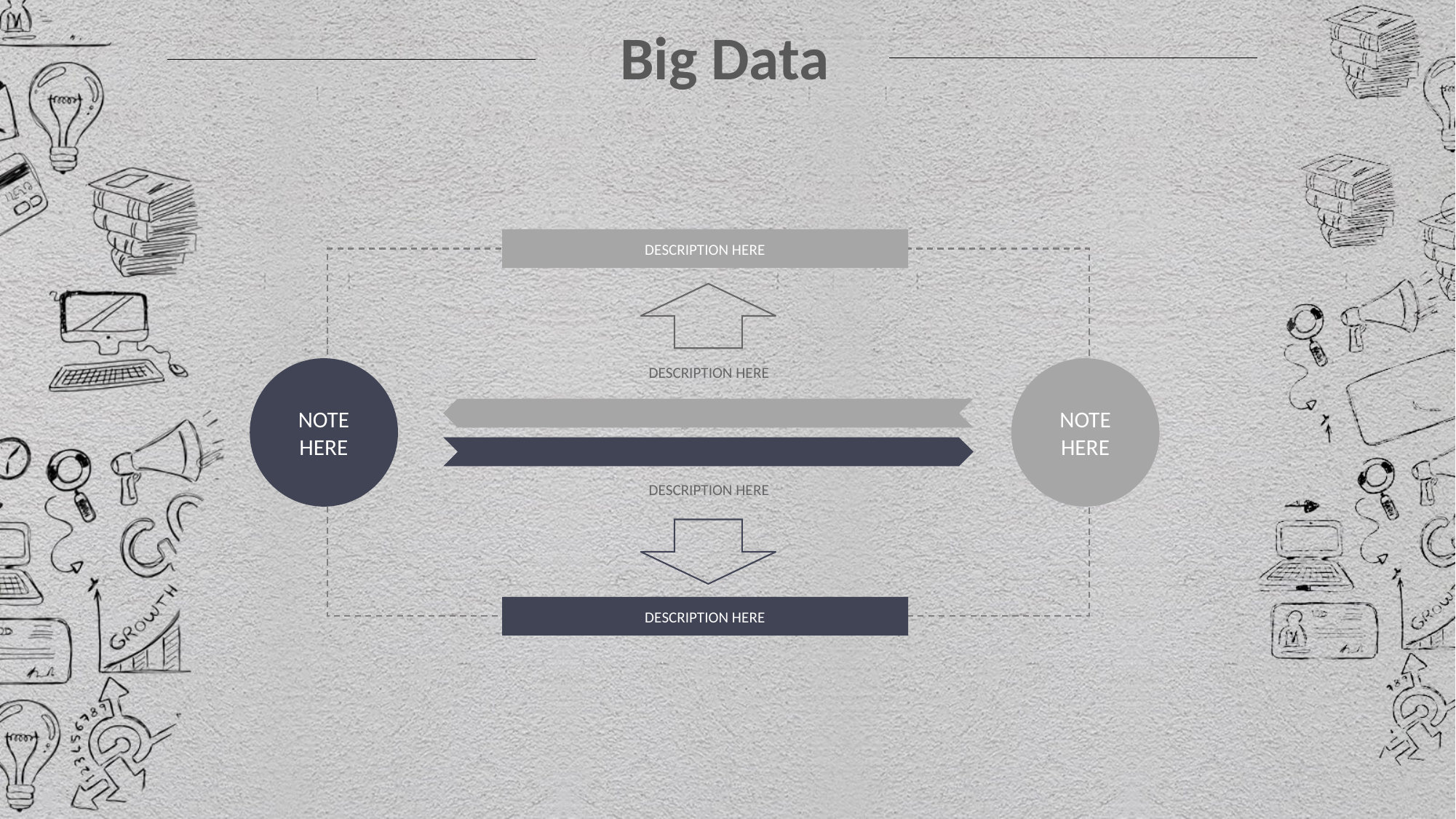

DESCRIPTION HERE

DESCRIPTION HERE
NOTE HERE
NOTE HERE

DESCRIPTION HERE

DESCRIPTION HERE